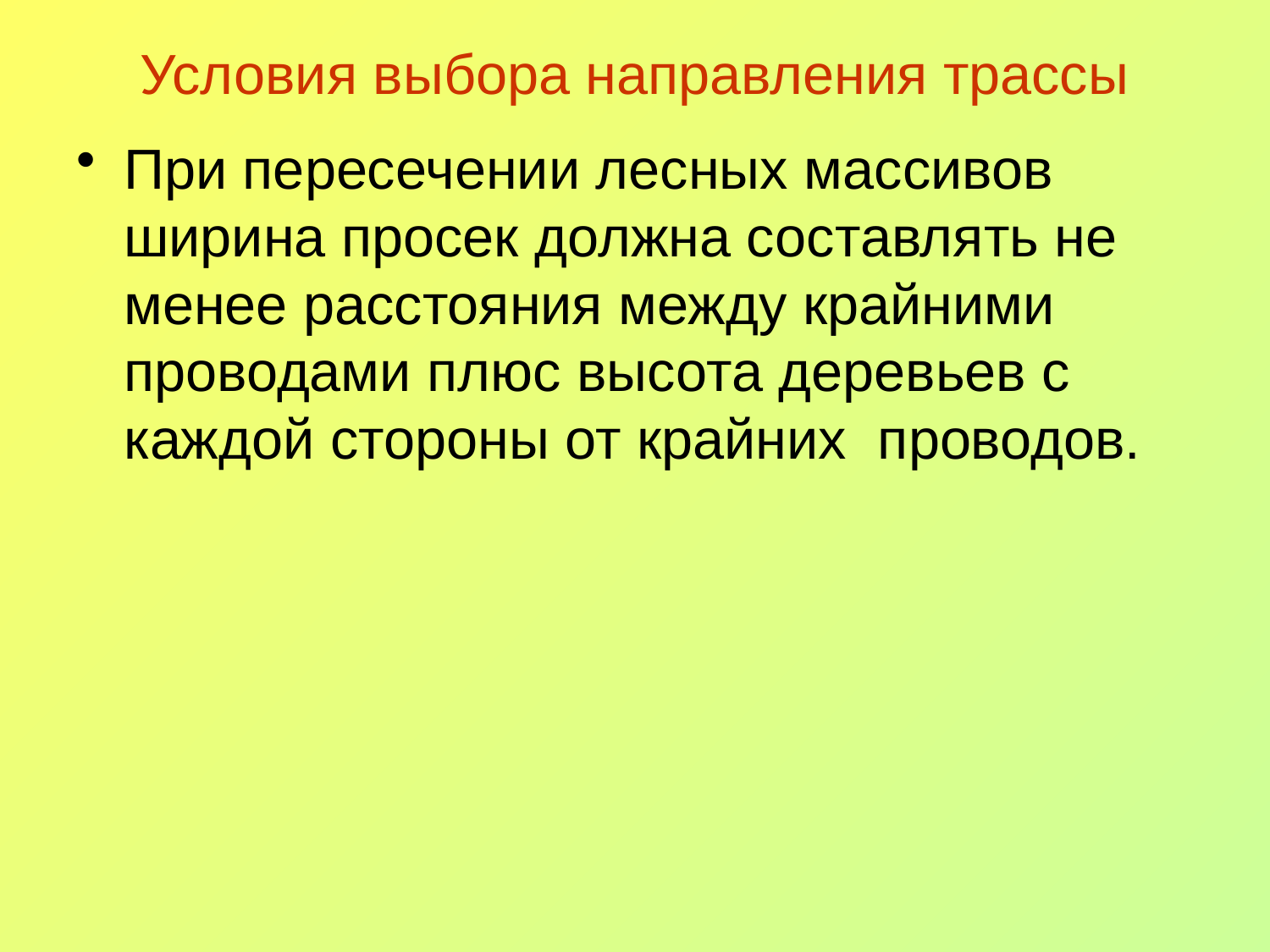

# Условия выбора направления трассы
При пересечении лесных массивов ширина просек должна составлять не менее расстояния между крайними проводами плюс высота деревьев с каждой стороны от крайних  проводов.